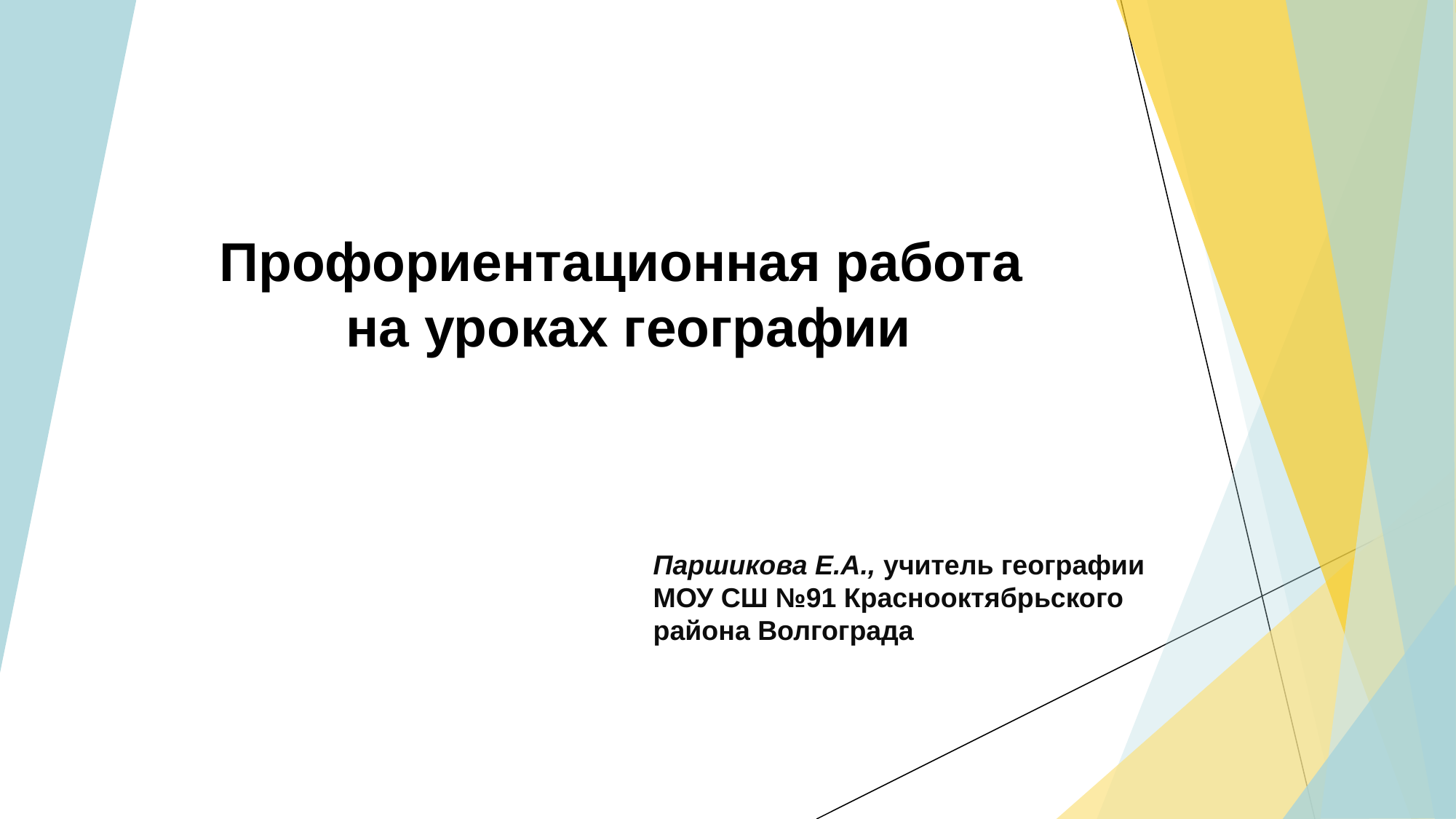

Профориентационная работа
на уроках географии
Паршикова Е.А., учитель географии МОУ СШ №91 Краснооктябрьского района Волгограда